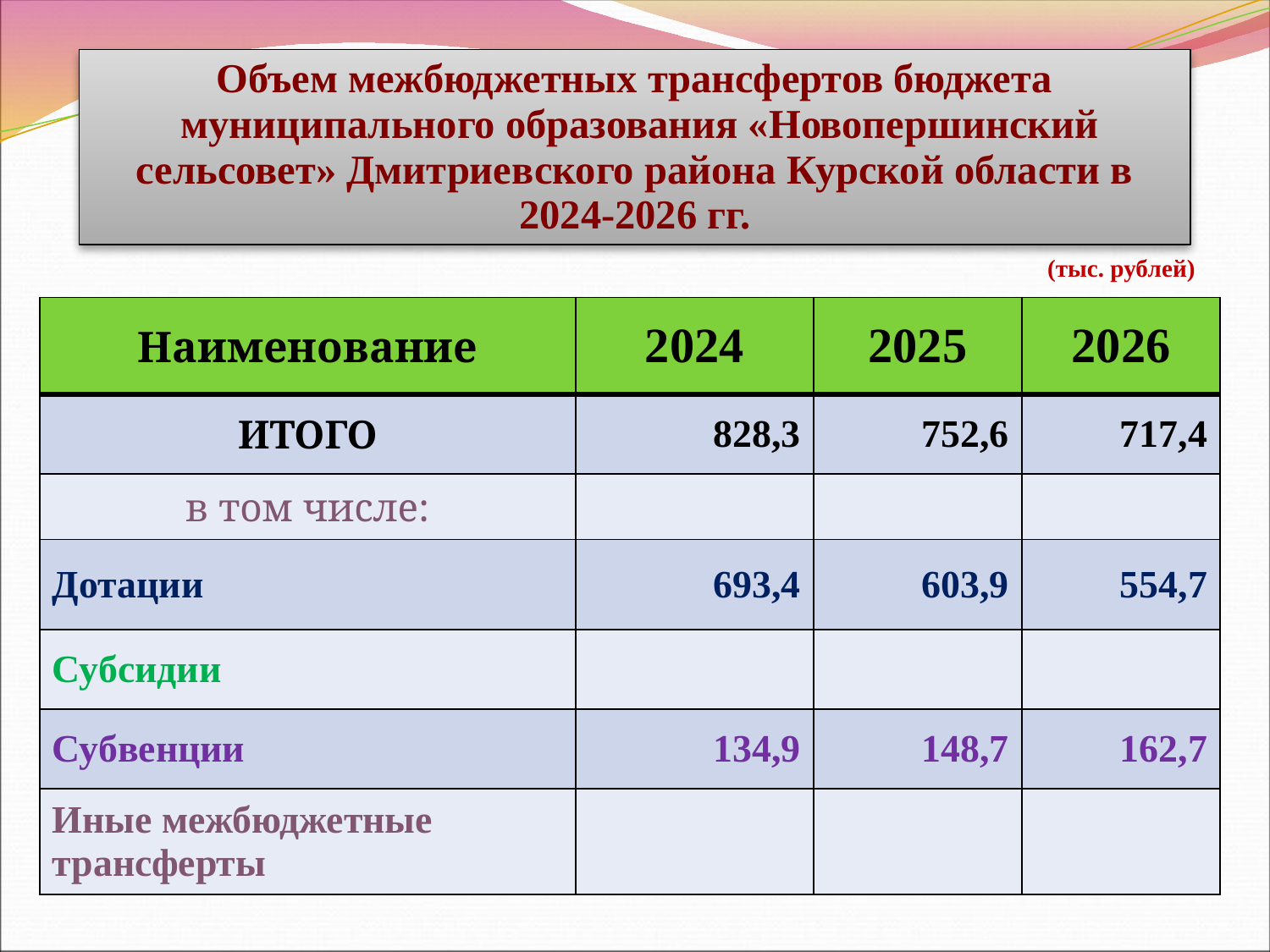

Объем межбюджетных трансфертов бюджета
 муниципального образования «Новопершинский сельсовет» Дмитриевского района Курской области в 2024-2026 гг.
(тыс. рублей)
| Наименование | 2024 | 2025 | 2026 |
| --- | --- | --- | --- |
| ИТОГО | 828,3 | 752,6 | 717,4 |
| в том числе: |  |  |  |
| Дотации | 693,4 | 603,9 | 554,7 |
| Субсидии |  |  |  |
| Субвенции | 134,9 | 148,7 | 162,7 |
| Иные межбюджетные трансферты |  |  |  |